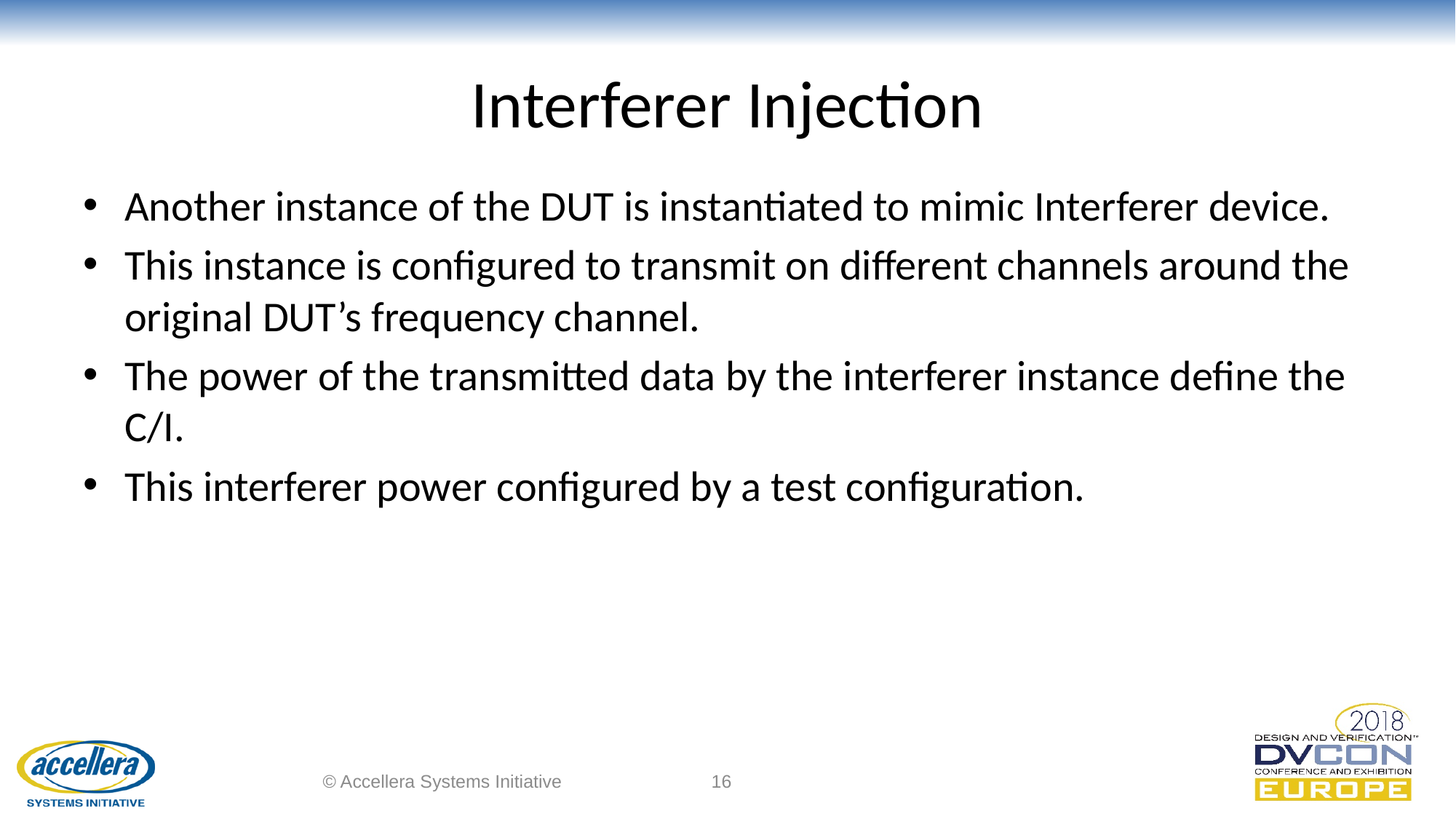

# Interferer Injection
Another instance of the DUT is instantiated to mimic Interferer device.
This instance is configured to transmit on different channels around the original DUT’s frequency channel.
The power of the transmitted data by the interferer instance define the C/I.
This interferer power configured by a test configuration.

© Accellera Systems Initiative
16